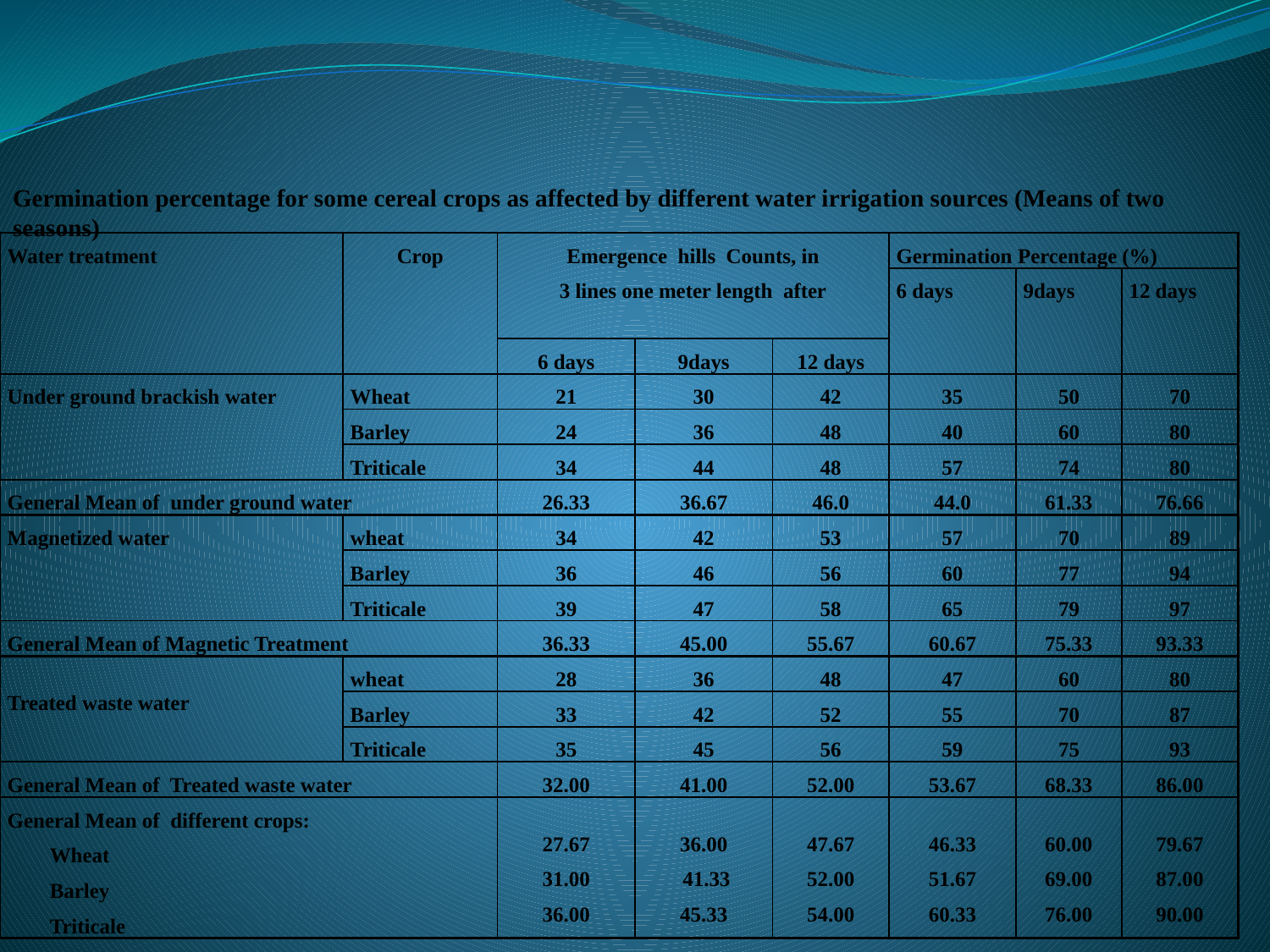

Germination percentage for some cereal crops as affected by different water irrigation sources (Means of two seasons)
| Water treatment | Crop | Emergence hills Counts, in 3 lines one meter length after |  |  | Germination Percentage (%) |  |  |
| --- | --- | --- | --- | --- | --- | --- | --- |
|  |  |  |  |  | 6 days | 9days | 12 days |
|  |  | 6 days | 9days | 12 days |  |  |  |
| Under ground brackish water | Wheat | 21 | 30 | 42 | 35 | 50 | 70 |
|  | Barley | 24 | 36 | 48 | 40 | 60 | 80 |
|  | Triticale | 34 | 44 | 48 | 57 | 74 | 80 |
| General Mean of under ground water |  | 26.33 | 36.67 | 46.0 | 44.0 | 61.33 | 76.66 |
| Magnetized water | wheat | 34 | 42 | 53 | 57 | 70 | 89 |
|  | Barley | 36 | 46 | 56 | 60 | 77 | 94 |
|  | Triticale | 39 | 47 | 58 | 65 | 79 | 97 |
| General Mean of Magnetic Treatment |  | 36.33 | 45.00 | 55.67 | 60.67 | 75.33 | 93.33 |
| Treated waste water | wheat | 28 | 36 | 48 | 47 | 60 | 80 |
|  | Barley | 33 | 42 | 52 | 55 | 70 | 87 |
|  | Triticale | 35 | 45 | 56 | 59 | 75 | 93 |
| General Mean of Treated waste water |  | 32.00 | 41.00 | 52.00 | 53.67 | 68.33 | 86.00 |
| General Mean of different crops: Wheat Barley Triticale |  | 27.67 31.00 36.00 | 36.00 41.33 45.33 | 47.67 52.00 54.00 | 46.33 51.67 60.33 | 60.00 69.00 76.00 | 79.67 87.00 90.00 |